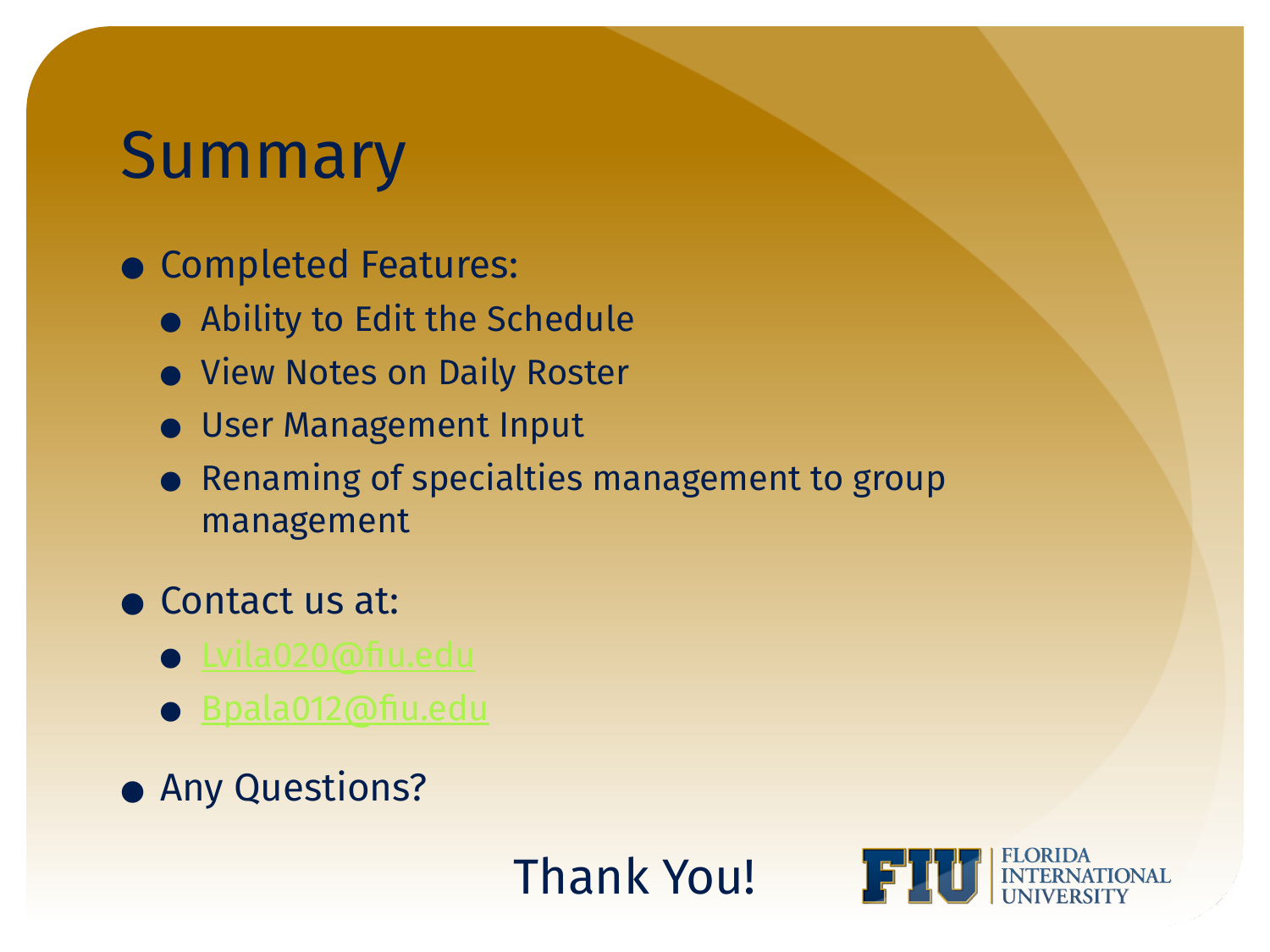

# Summary
Completed Features:
Ability to Edit the Schedule
View Notes on Daily Roster
User Management Input
Renaming of specialties management to group management
Contact us at:
Lvila020@fiu.edu
Bpala012@fiu.edu
Any Questions?
Thank You!